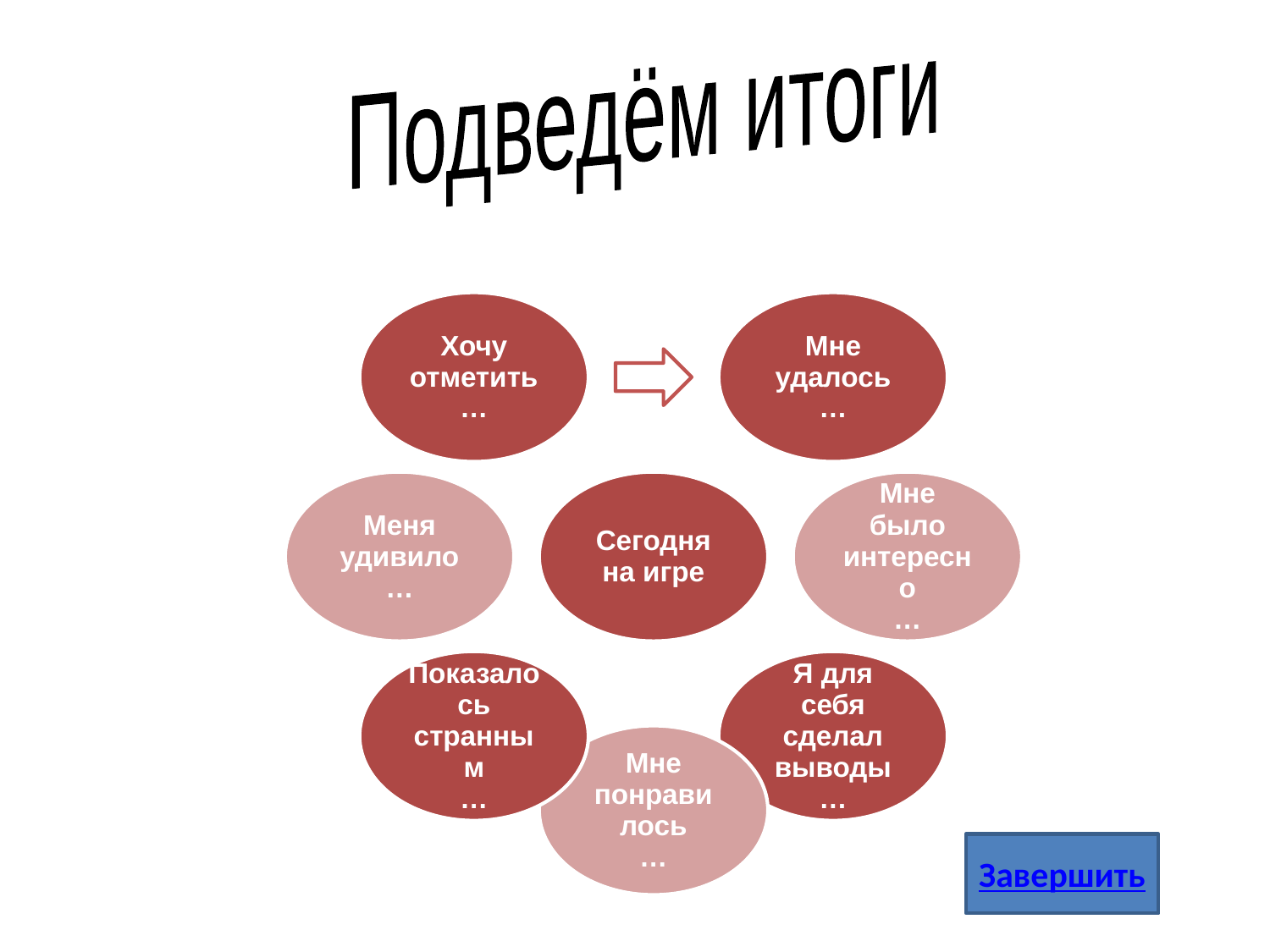

Подведём итоги
Сегодня на игре
Мне удалось …
Мне было интересно
…
Я для себя сделал выводы …
Мне понравилось
…
Показалось странным
…
Меня удивило …
Хочу отметить …
Завершить